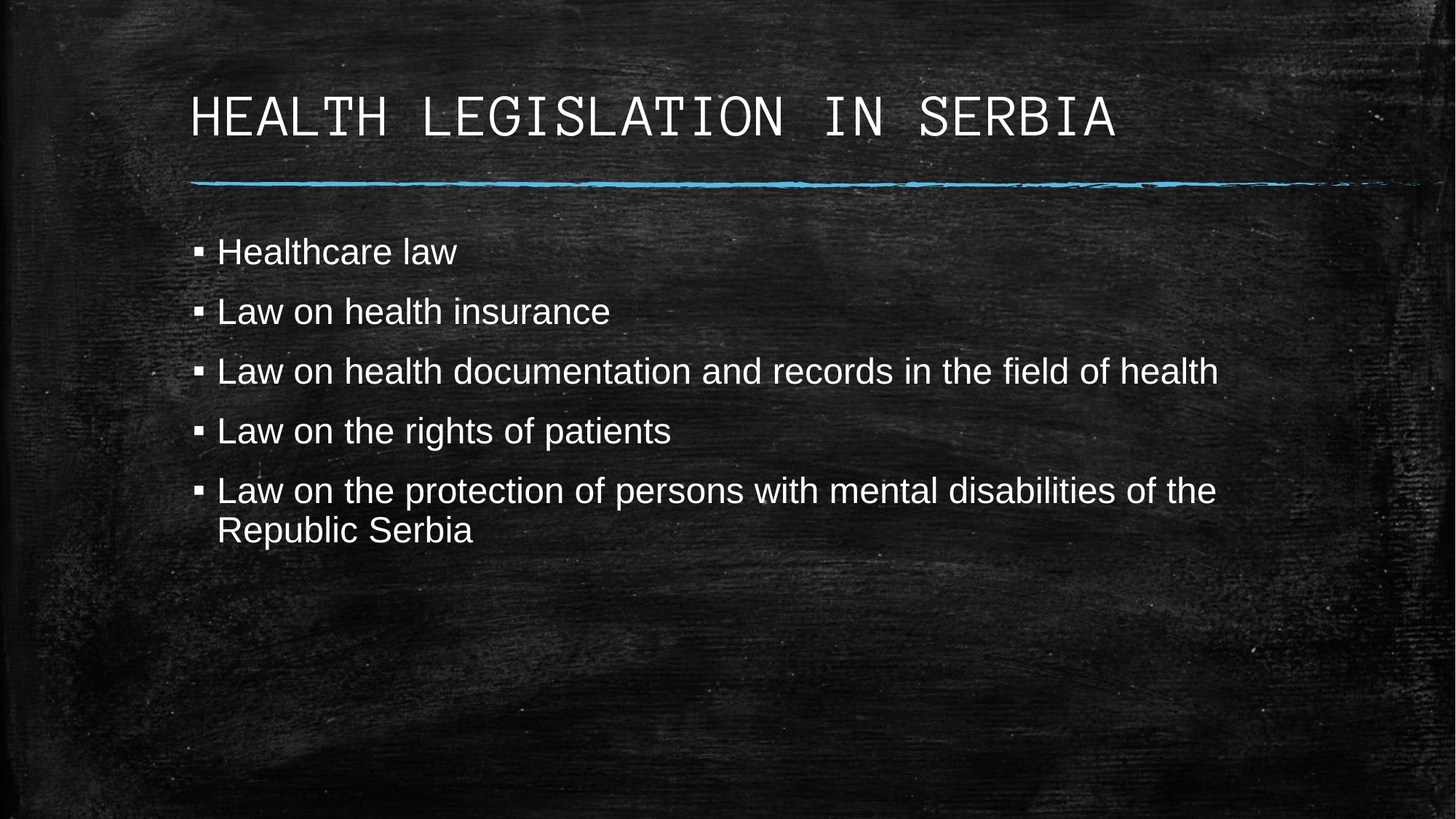

# HEALTH LEGISLATION in serbia
Healthcare law
Law on health insurance
Law on health documentation and records in the field of health
Law on the rights of patients
Law on the protection of persons with mental disabilities of the Republic Serbia